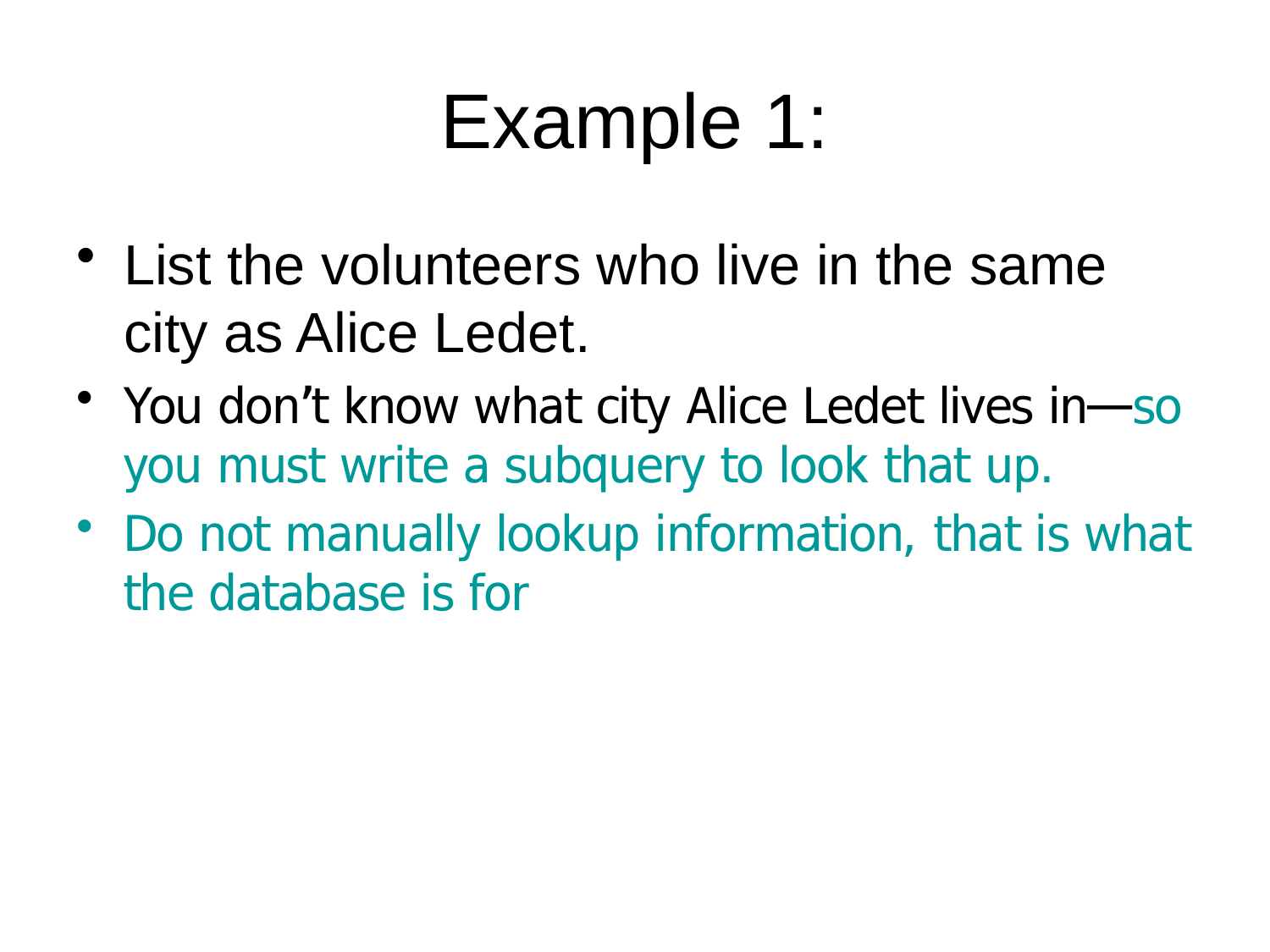

# Example 1:
List the volunteers who live in the same city as Alice Ledet.
You don’t know what city Alice Ledet lives in—so you must write a subquery to look that up.
Do not manually lookup information, that is what the database is for